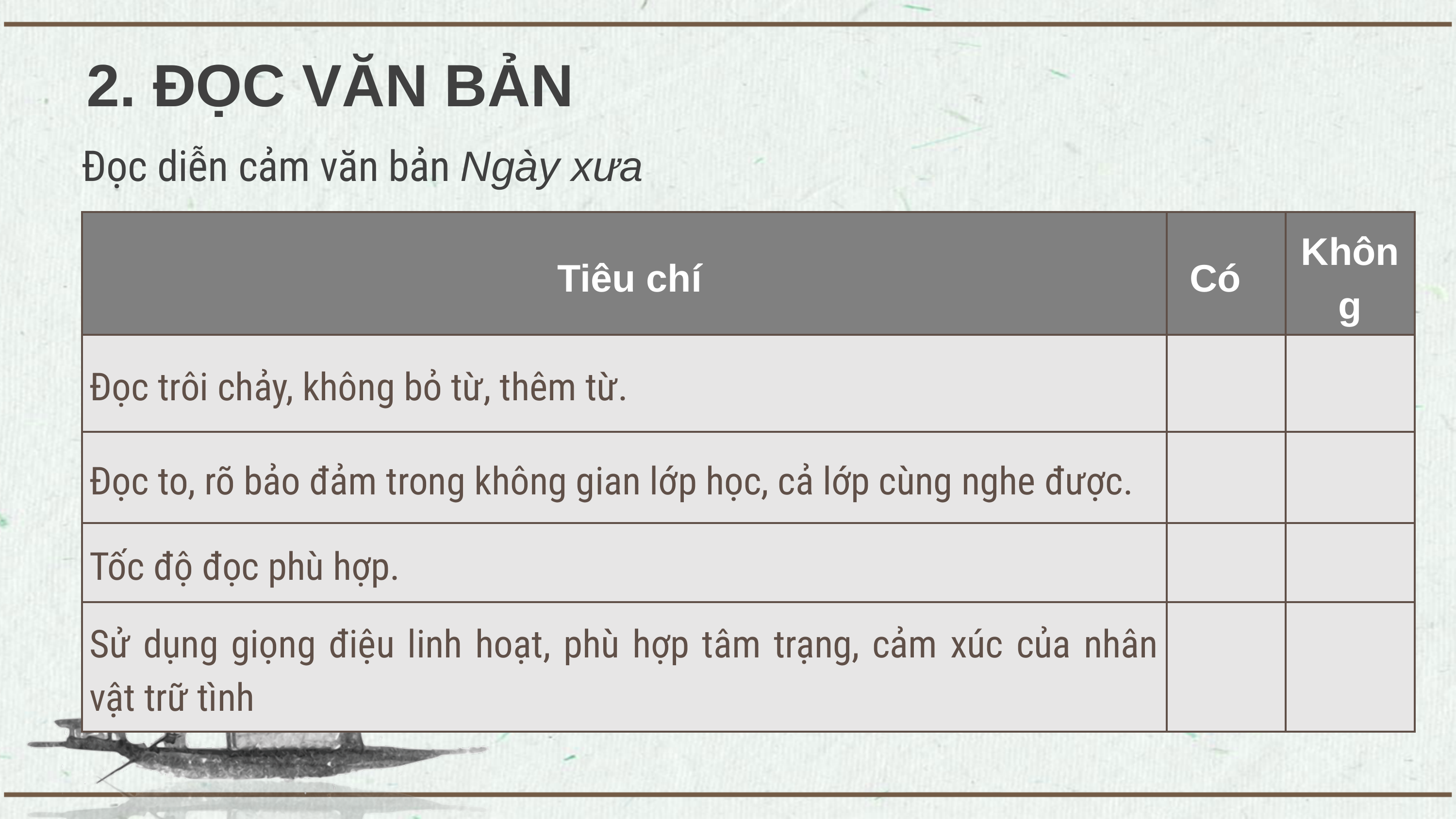

2. ĐỌC VĂN BẢN
Đọc diễn cảm văn bản Ngày xưa
| Tiêu chí | Có | Không |
| --- | --- | --- |
| Đọc trôi chảy, không bỏ từ, thêm từ. |  |  |
| Đọc to, rõ bảo đảm trong không gian lớp học, cả lớp cùng nghe được. |  |  |
| Tốc độ đọc phù hợp. |  |  |
| Sử dụng giọng điệu linh hoạt, phù hợp tâm trạng, cảm xúc của nhân vật trữ tình |  |  |